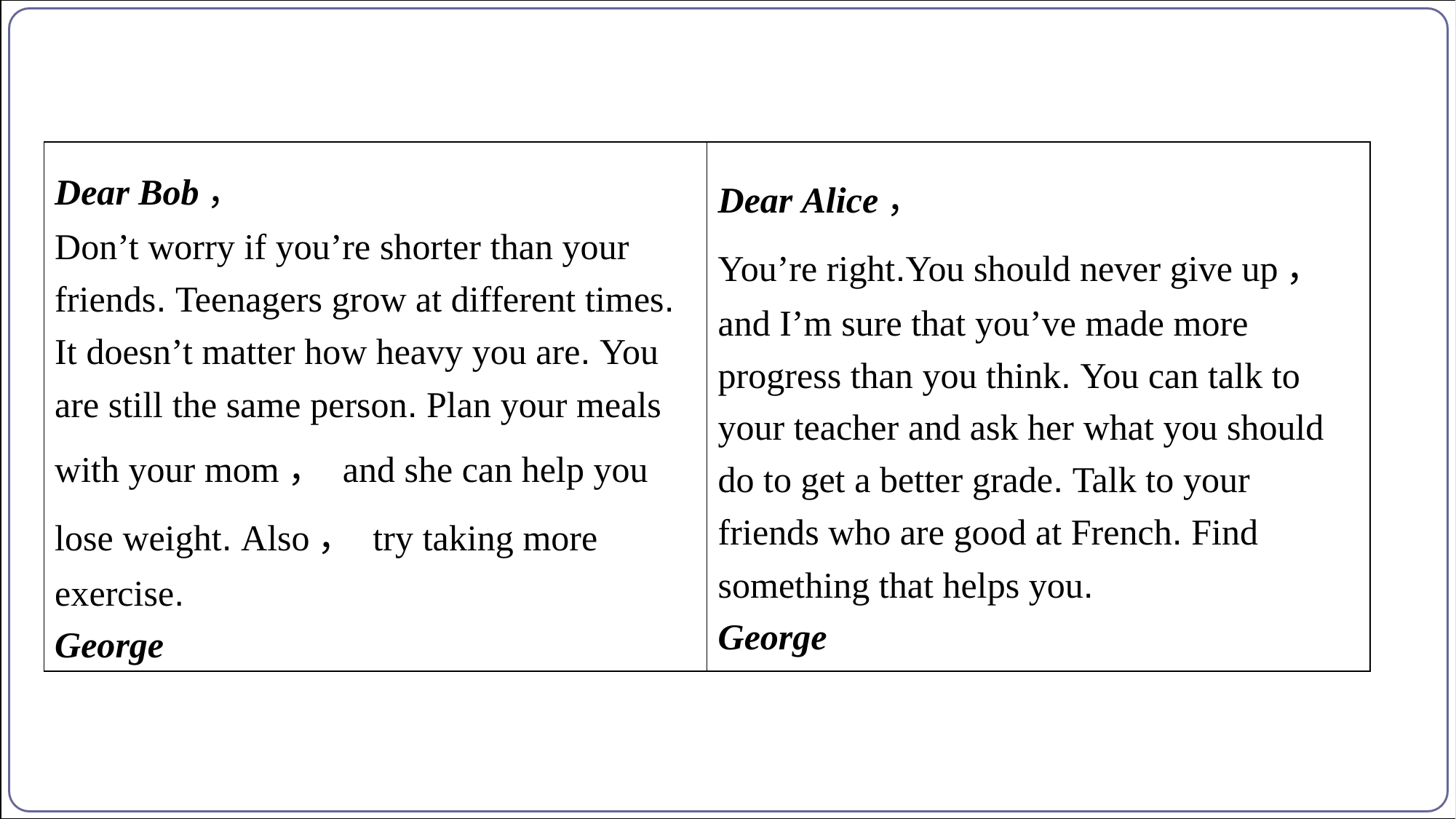

| Dear Bob， Don’t worry if you’re shorter than your friends. Teenagers grow at different times. It doesn’t matter how heavy you are. You are still the same person. Plan your meals with your mom， and she can help you lose weight. Also， try taking more exercise. George | Dear Alice， You’re right.You should never give up， and I’m sure that you’ve made more progress than you think. You can talk to your teacher and ask her what you should do to get a better grade. Talk to your friends who are good at French. Find something that helps you. George |
| --- | --- |